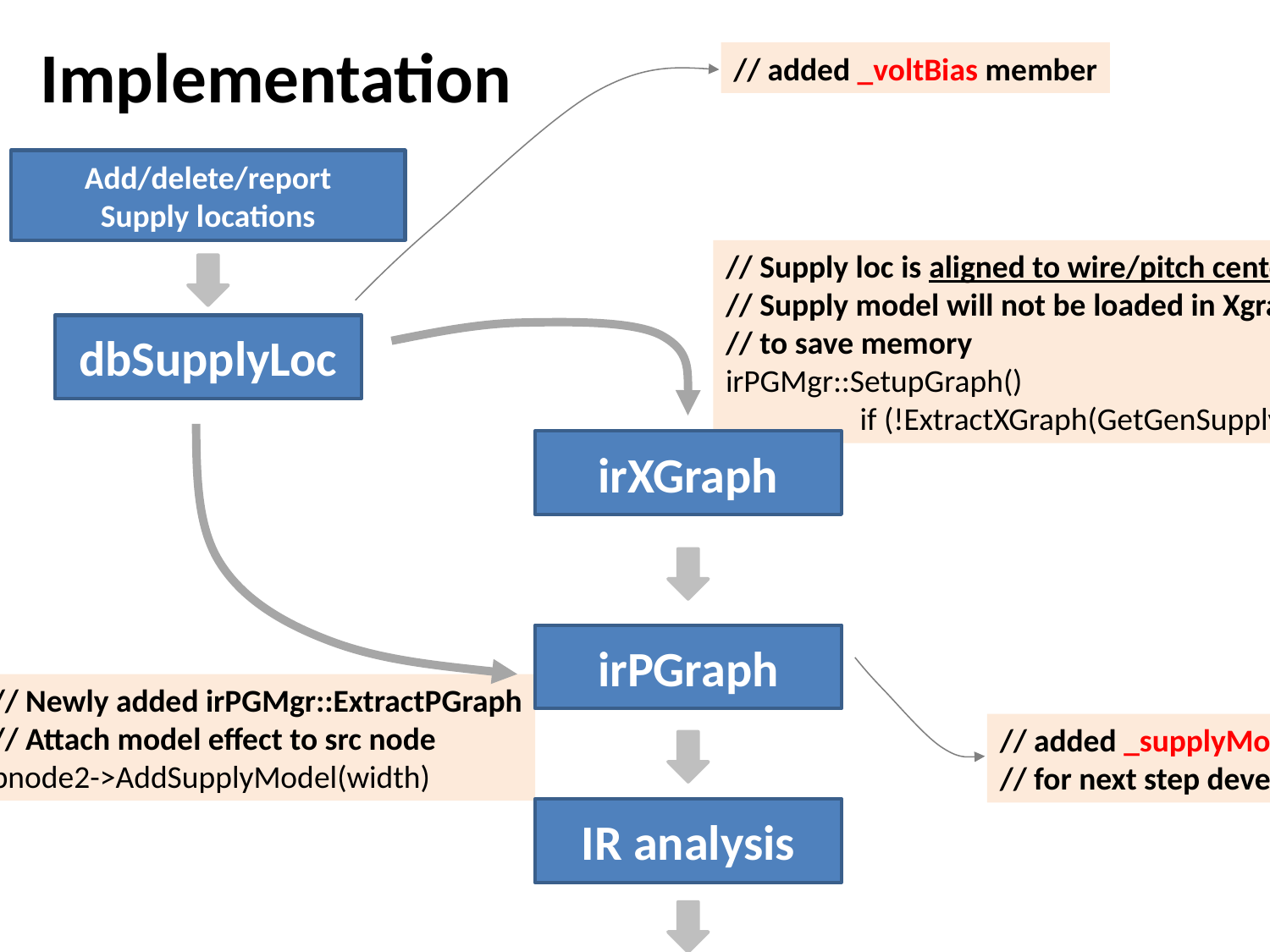

Implementation
// added _voltBias member

Add/delete/report
Supply locations
// Supply loc is aligned to wire/pitch center
// Supply model will not be loaded in Xgraph
// to save memory
irPGMgr::SetupGraph()
	 if (!ExtractXGraph(GetGenSupplyLoc()))

dbSupplyLoc

irXGraph

irPGraph

// Newly added irPGMgr::ExtractPGraph
// Attach model effect to src node
pnode2->AddSupplyModel(width)
// added _supplyModel in union
// for next step development

IR analysis

Report, export_setup,
SPICE